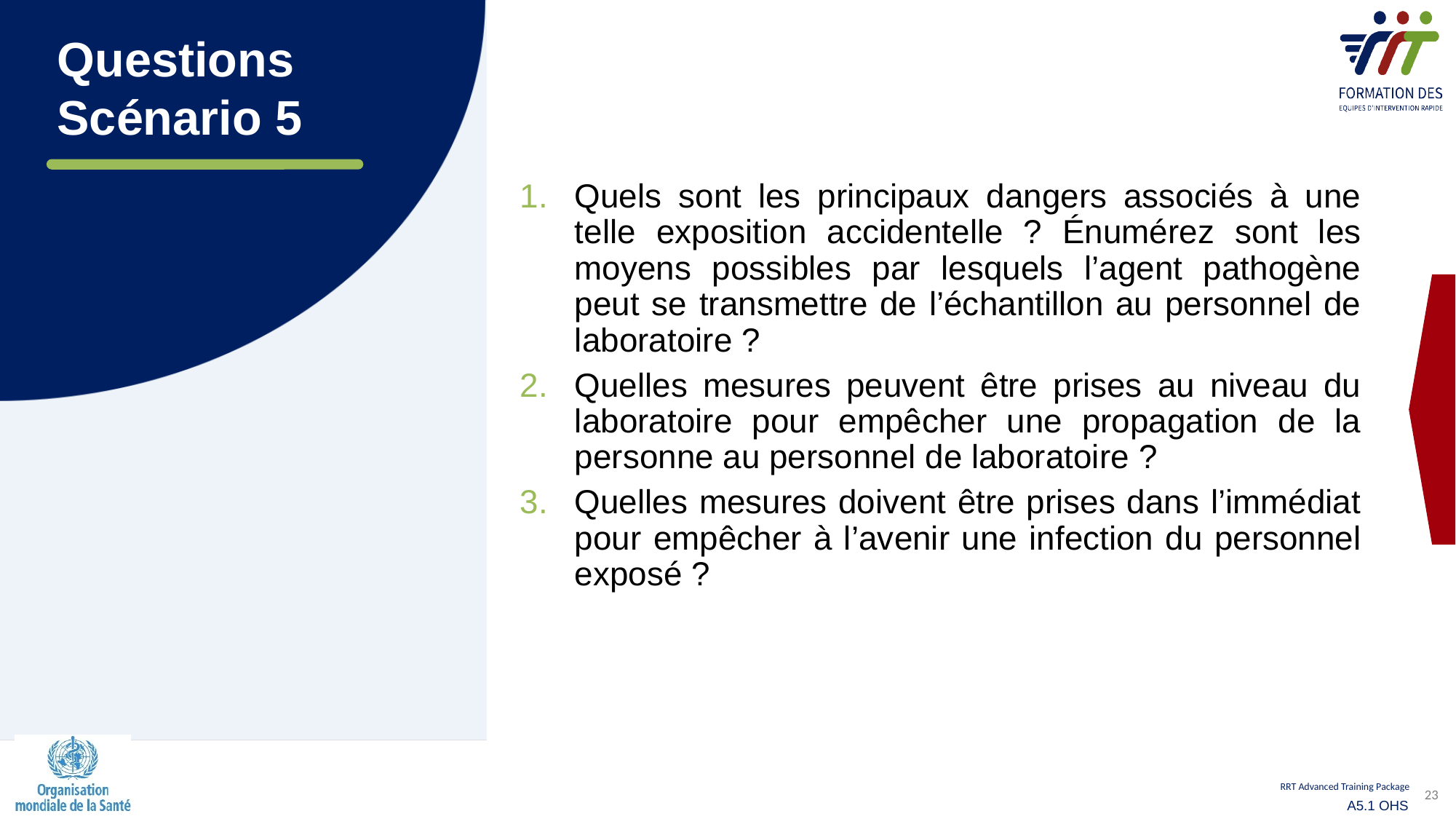

Questions
Scénario 5
Quels sont les principaux dangers associés à une telle exposition accidentelle ? Énumérez sont les moyens possibles par lesquels l’agent pathogène peut se transmettre de l’échantillon au personnel de laboratoire ?
Quelles mesures peuvent être prises au niveau du laboratoire pour empêcher une propagation de la personne au personnel de laboratoire ?
Quelles mesures doivent être prises dans l’immédiat pour empêcher à l’avenir une infection du personnel exposé ?